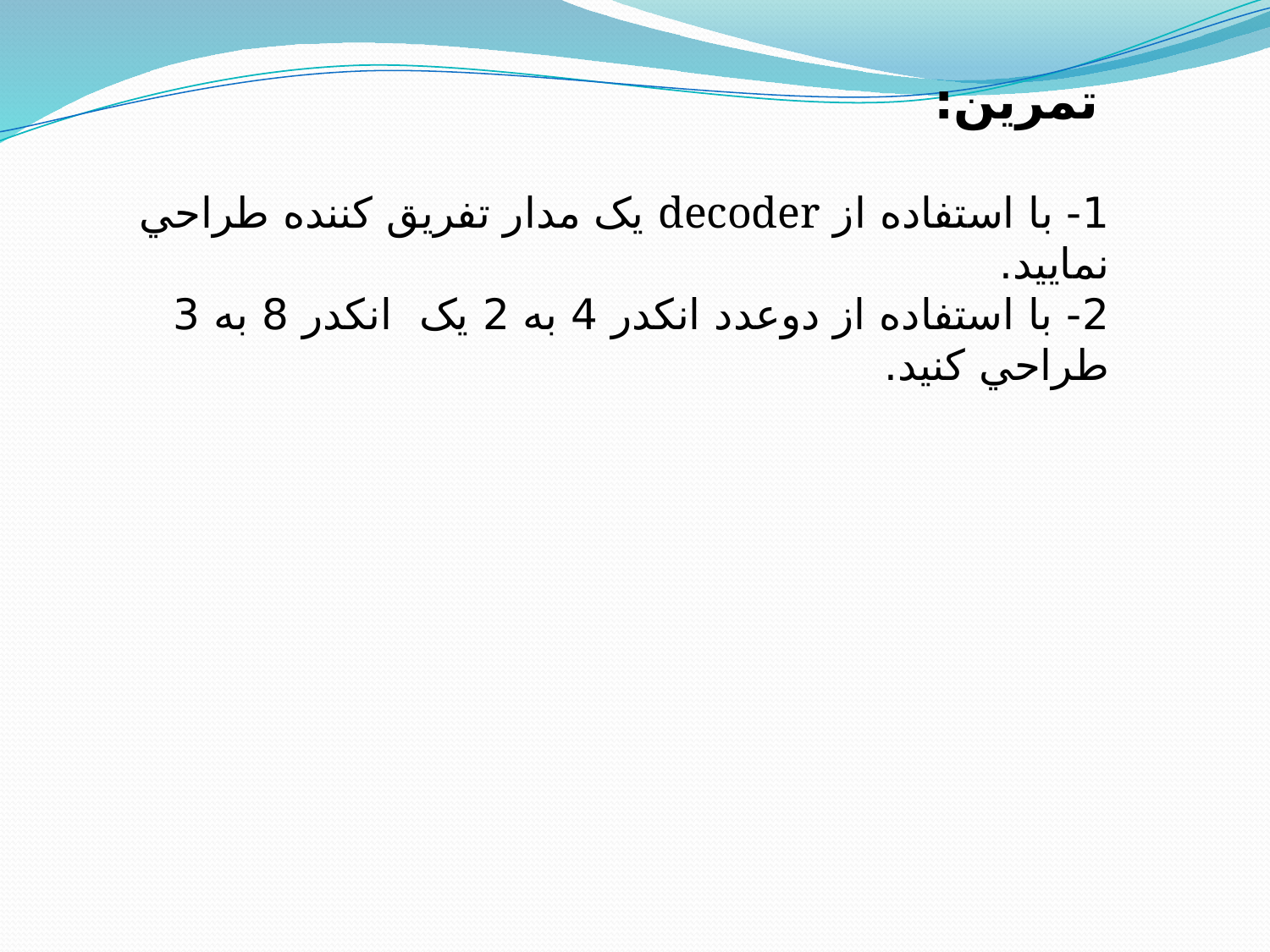

تمرين:
1- با استفاده از decoder يک مدار تفريق کننده طراحي نماييد.
2- با استفاده از دوعدد انکدر 4 به 2 يک  انکدر 8 به 3 طراحي کنيد.